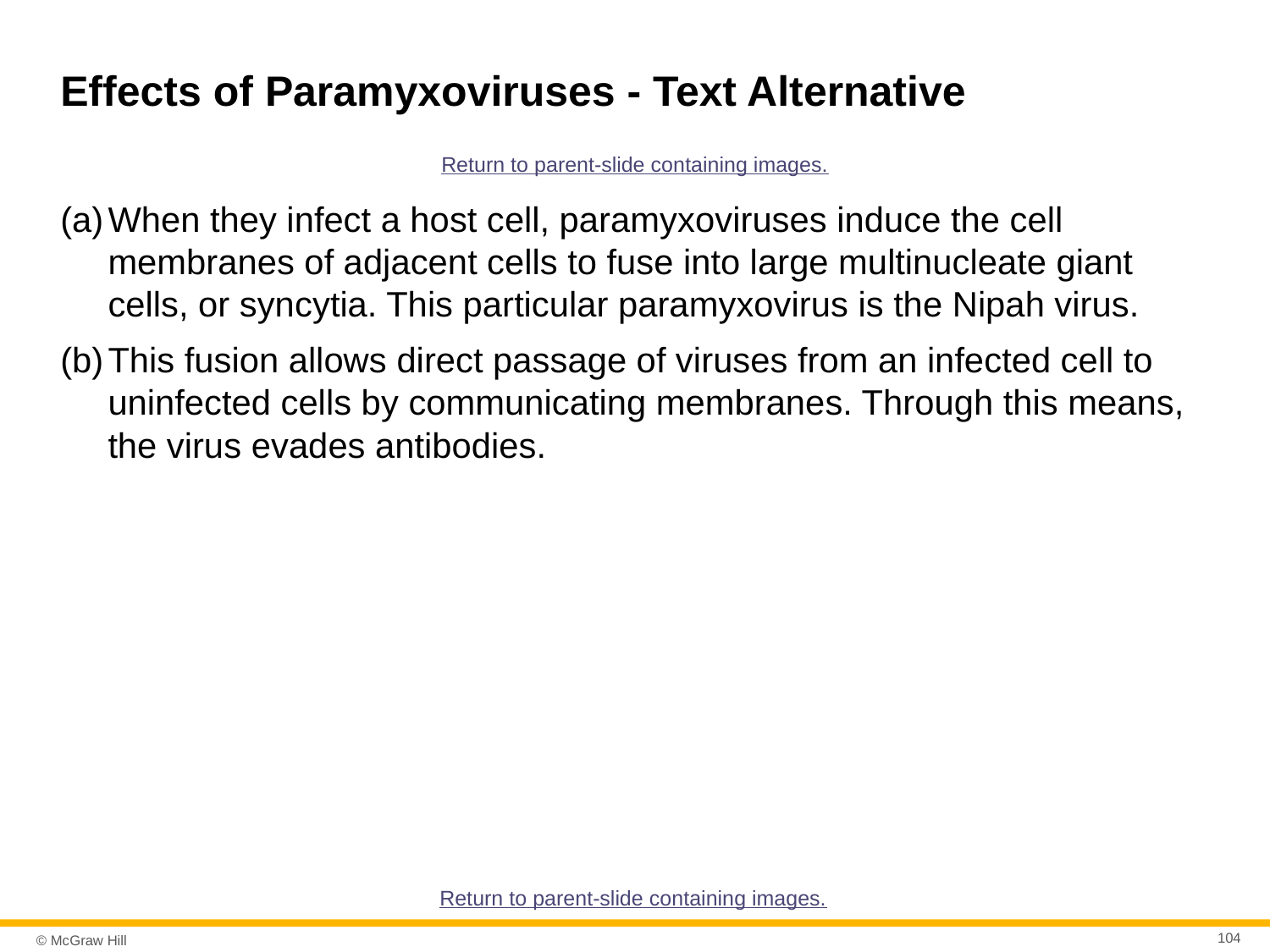

# Effects of Paramyxoviruses - Text Alternative
Return to parent-slide containing images.
When they infect a host cell, paramyxoviruses induce the cell membranes of adjacent cells to fuse into large multinucleate giant cells, or syncytia. This particular paramyxovirus is the Nipah virus.
This fusion allows direct passage of viruses from an infected cell to uninfected cells by communicating membranes. Through this means, the virus evades antibodies.
Return to parent-slide containing images.